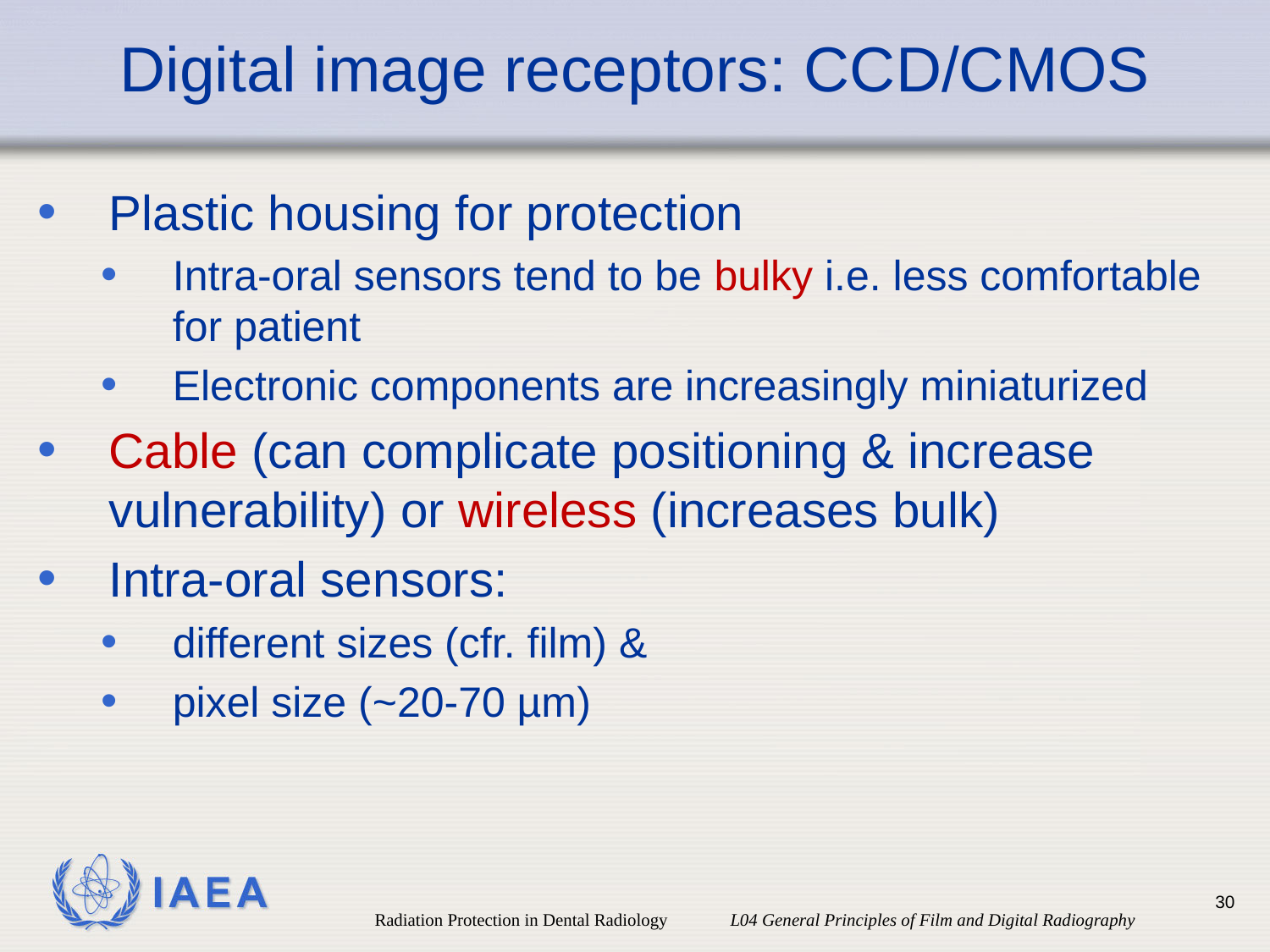

# Digital image receptors: CCD/CMOS
Plastic housing for protection
Intra-oral sensors tend to be bulky i.e. less comfortable for patient
Electronic components are increasingly miniaturized
Cable (can complicate positioning & increase vulnerability) or wireless (increases bulk)
Intra-oral sensors:
different sizes (cfr. film) &
pixel size (~20-70 µm)

30
Radiation Protection in Dental Radiology              L04 General Principles of Film and Digital Radiography